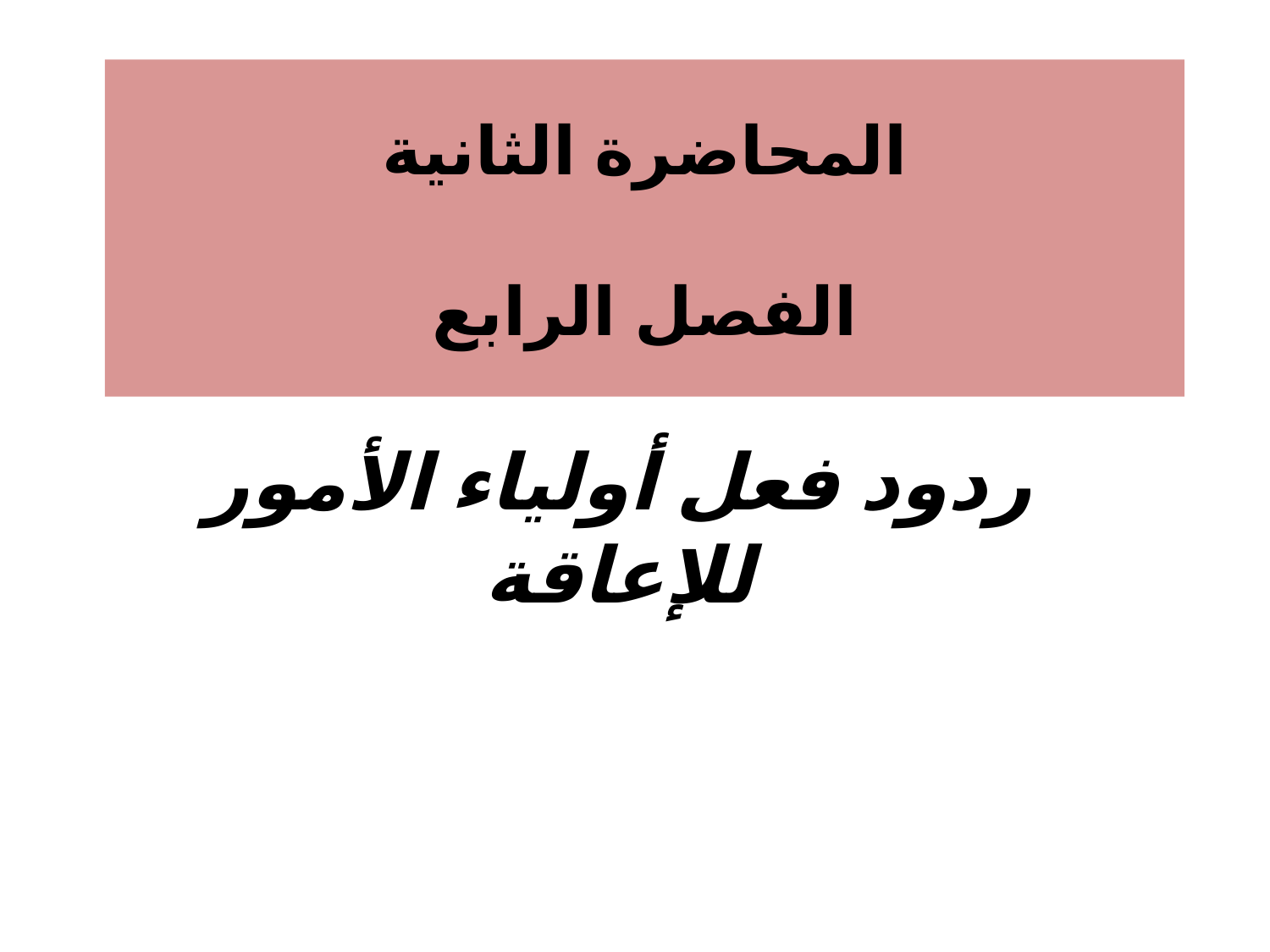

# المحاضرة الثانية الفصل الرابع
ردود فعل أولياء الأمور للإعاقة